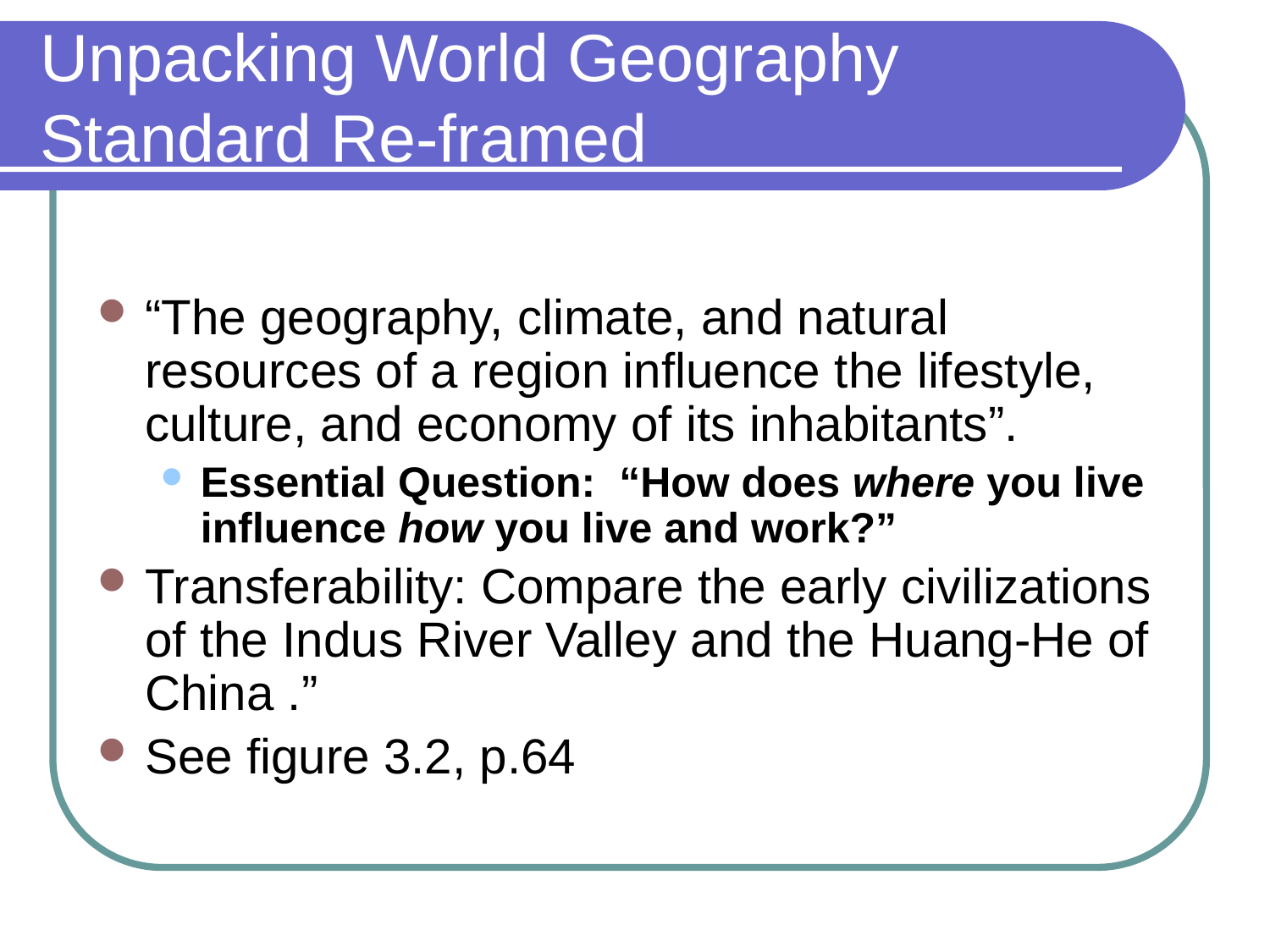

# Unpacking World Geography Standard Re-framed
“The geography, climate, and natural resources of a region influence the lifestyle, culture, and economy of its inhabitants”.
Essential Question:  “How does where you live influence how you live and work?”
Transferability: Compare the early civilizations of the Indus River Valley and the Huang-He of China .”
See figure 3.2, p.64